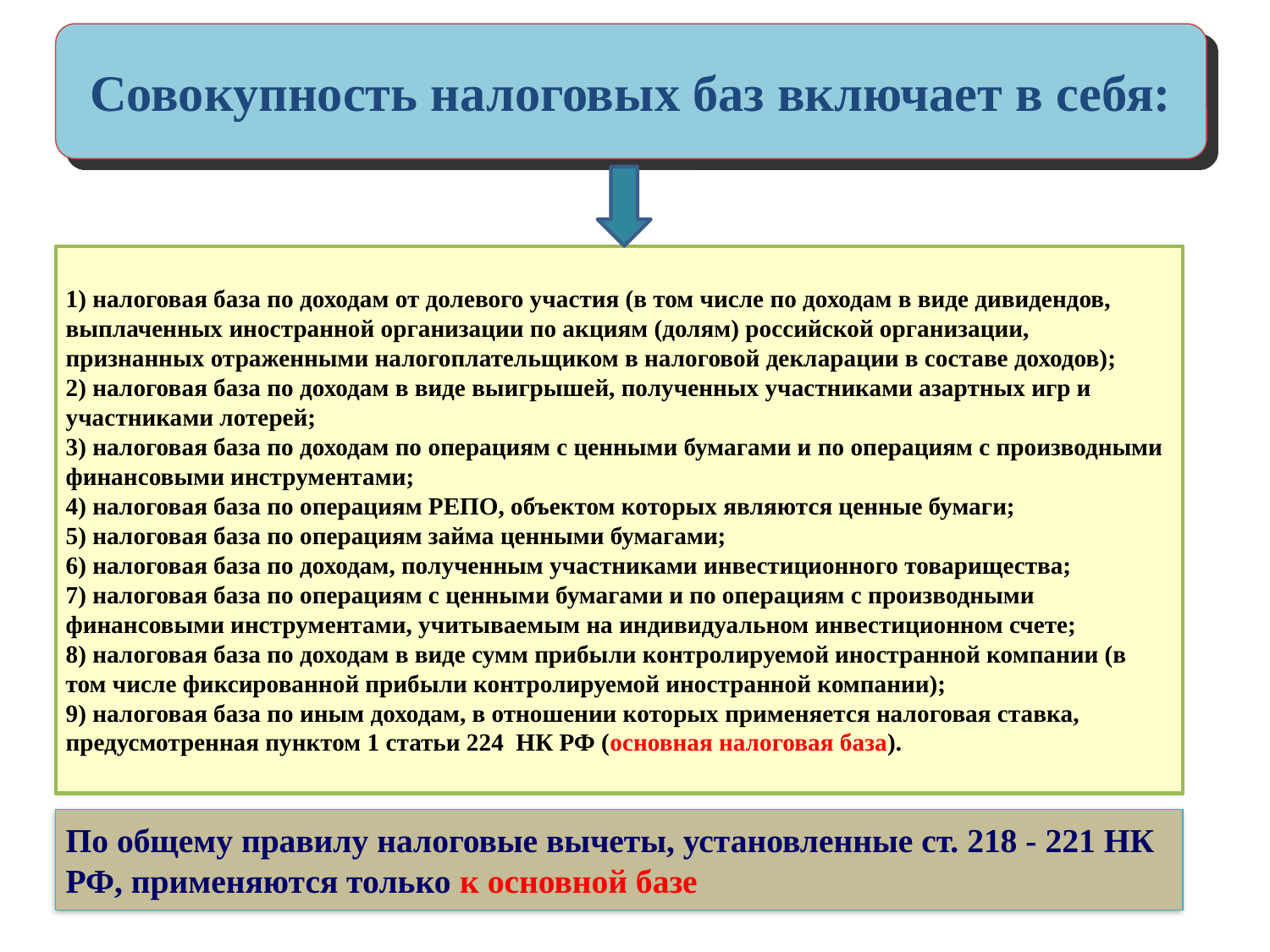

Совокупность налоговых баз включает в себя:

1) налоговая база по доходам от долевого участия (в том числе по доходам в виде дивидендов, выплаченных иностранной организации по акциям (долям) российской организации, признанных отраженными налогоплательщиком в налоговой декларации в составе доходов);
2) налоговая база по доходам в виде выигрышей, полученных участниками азартных игр и участниками лотерей;
3) налоговая база по доходам по операциям с ценными бумагами и по операциям с производными финансовыми инструментами;
4) налоговая база по операциям РЕПО, объектом которых являются ценные бумаги;
5) налоговая база по операциям займа ценными бумагами;
6) налоговая база по доходам, полученным участниками инвестиционного товарищества;
7) налоговая база по операциям с ценными бумагами и по операциям с производными финансовыми инструментами, учитываемым на индивидуальном инвестиционном счете;
8) налоговая база по доходам в виде сумм прибыли контролируемой иностранной компании (в том числе фиксированной прибыли контролируемой иностранной компании);
9) налоговая база по иным доходам, в отношении которых применяется налоговая ставка, предусмотренная пунктом 1 статьи 224  НК РФ (основная налоговая база).
По общему правилу налоговые вычеты, установленные ст. 218 - 221 НК РФ, применяются только к основной базе